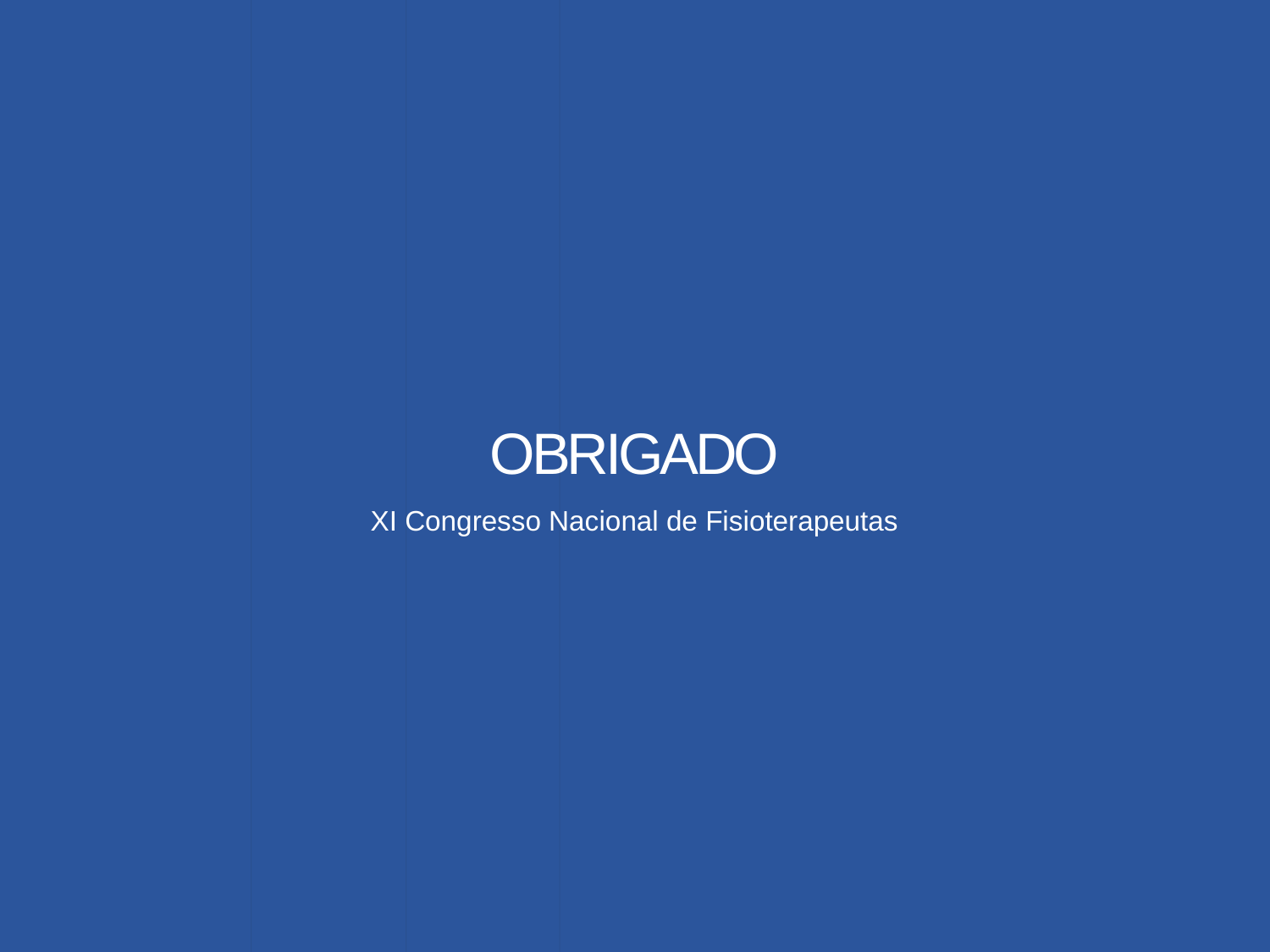

12
# OBRIGADO XI Congresso Nacional de Fisioterapeutas